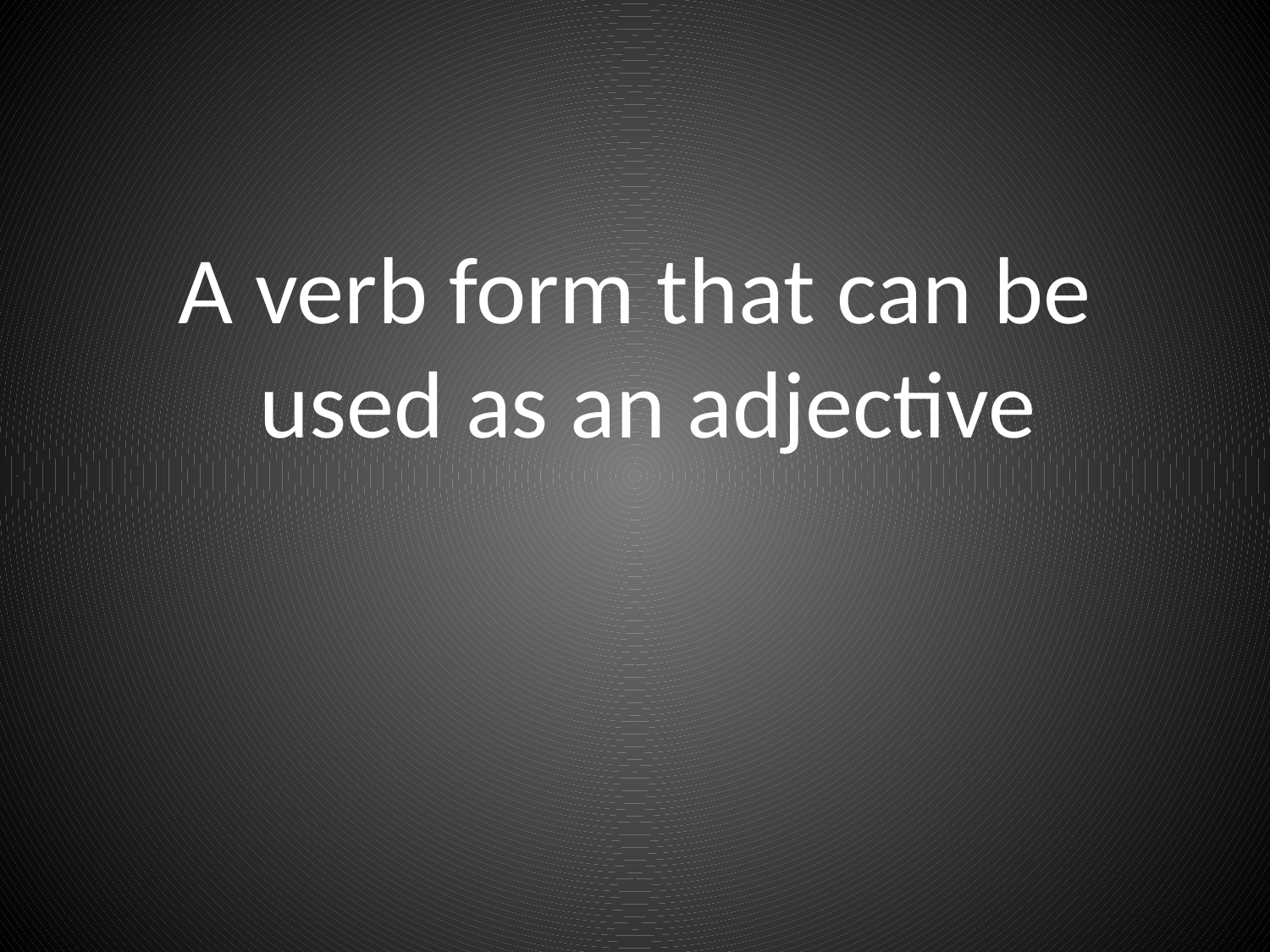

A verb form that can be used as an adjective